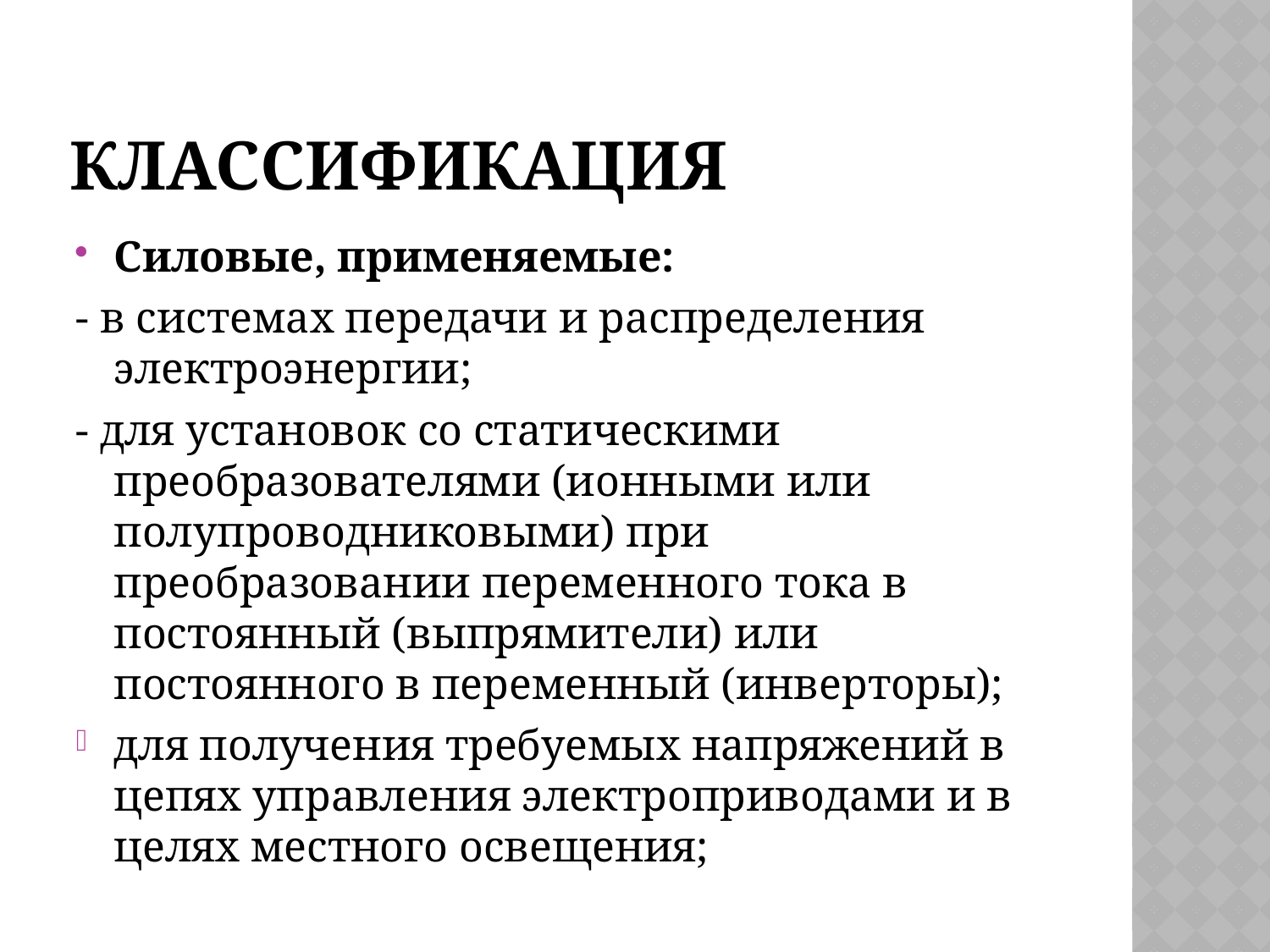

# классификация
Силовые, применяемые:
- в системах передачи и распределения электроэнергии;
- для установок со статическими преобразователями (ионными или полупроводниковыми) при преобразовании переменного тока в постоянный (выпрямители) или постоянного в переменный (инверторы);
для получения требуемых напряжений в цепях управления электроприводами и в целях местного освещения;